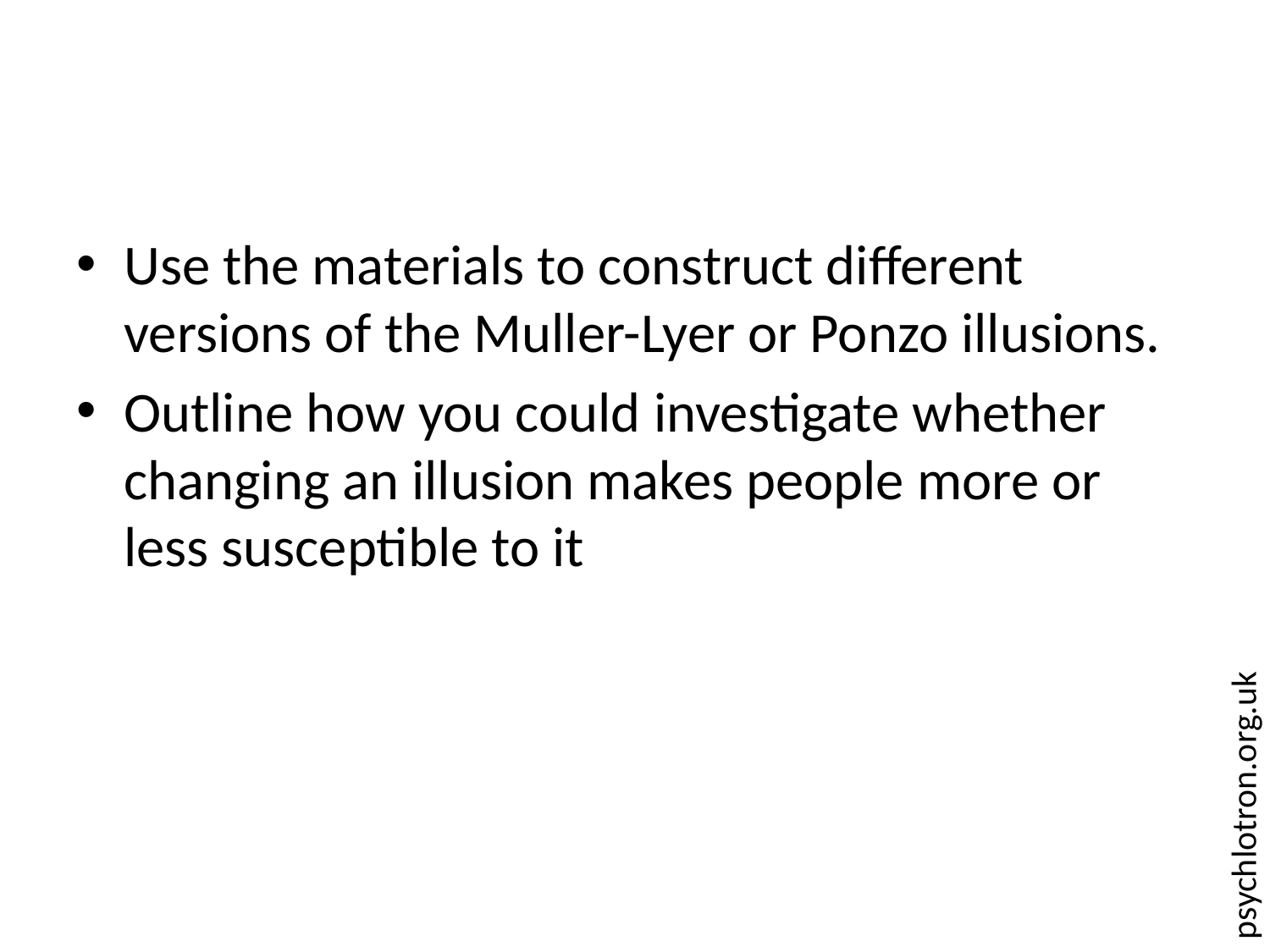

#
Use the materials to construct different versions of the Muller-Lyer or Ponzo illusions.
Outline how you could investigate whether changing an illusion makes people more or less susceptible to it